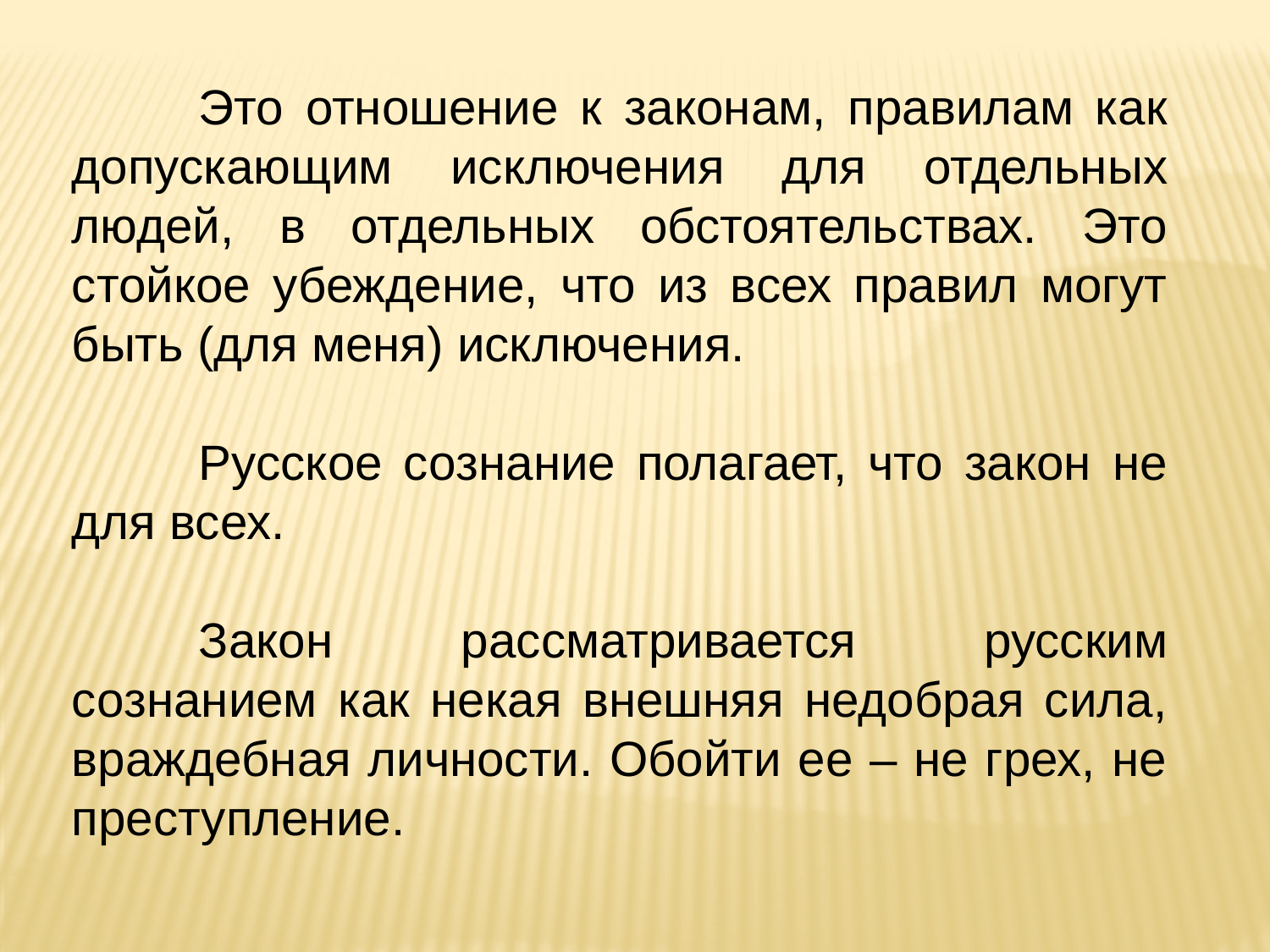

Это отношение к законам, правилам как допускающим исключения для отдельных людей, в отдельных обстоятельствах. Это стойкое убеждение, что из всех правил могут быть (для меня) исключения.

	Русское сознание полагает, что закон не для всех.

	Закон рассматривается русским сознанием как некая внешняя недобрая сила, враждебная личности. Обойти ее – не грех, не преступление.